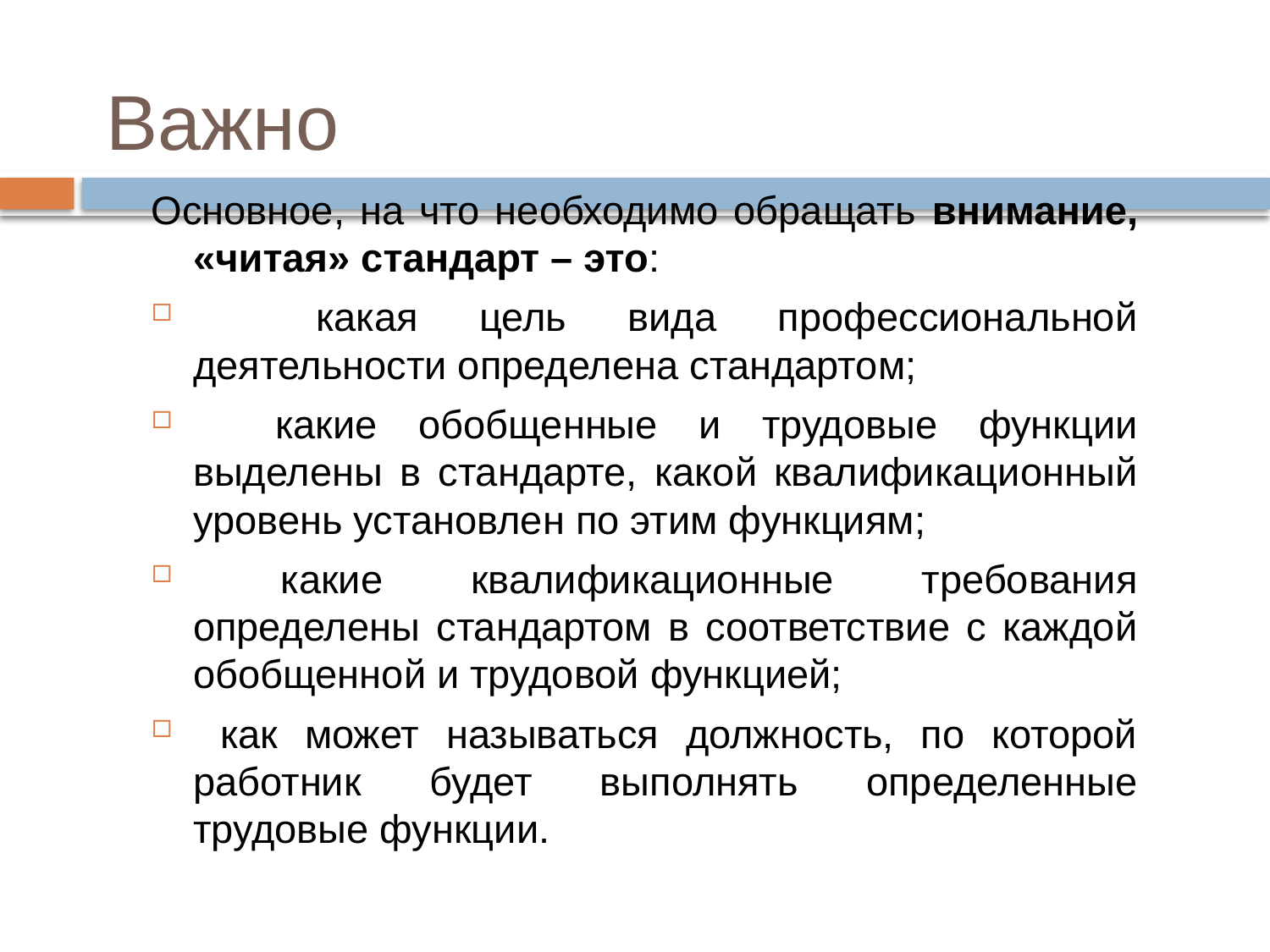

# Важно
Основное, на что необходимо обращать внимание, «читая» стандарт – это:
  какая цель вида профессиональной деятельности определена стандартом;
  какие обобщенные и трудовые функции выделены в стандарте, какой квалификационный уровень установлен по этим функциям;
 какие квалификационные требования определены стандартом в соответствие с каждой обобщенной и трудовой функцией;
 как может называться должность, по которой работник будет выполнять определенные трудовые функции.